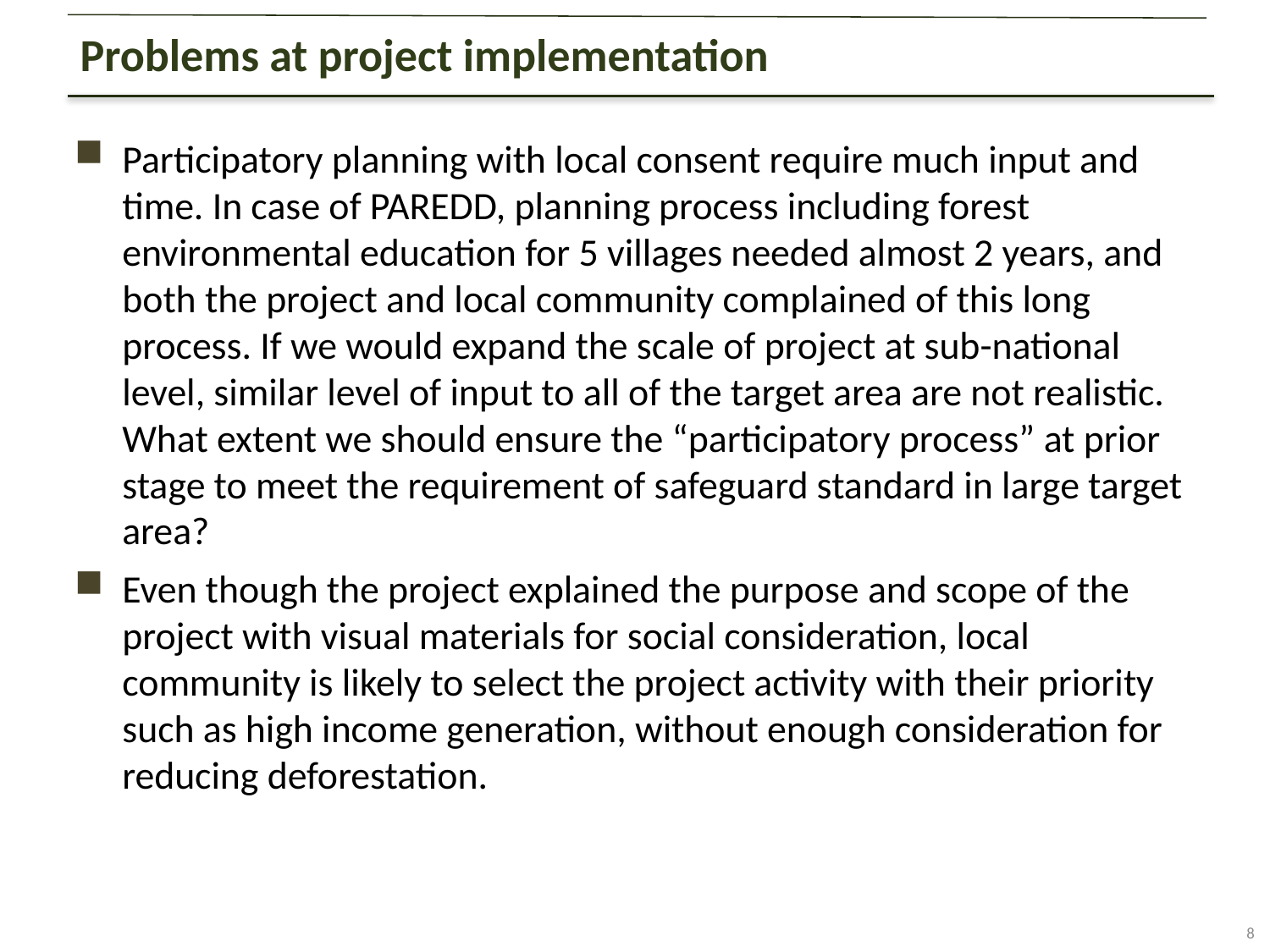

Problems at project implementation
Participatory planning with local consent require much input and time. In case of PAREDD, planning process including forest environmental education for 5 villages needed almost 2 years, and both the project and local community complained of this long process. If we would expand the scale of project at sub-national level, similar level of input to all of the target area are not realistic. What extent we should ensure the “participatory process” at prior stage to meet the requirement of safeguard standard in large target area?
Even though the project explained the purpose and scope of the project with visual materials for social consideration, local community is likely to select the project activity with their priority such as high income generation, without enough consideration for reducing deforestation.
8